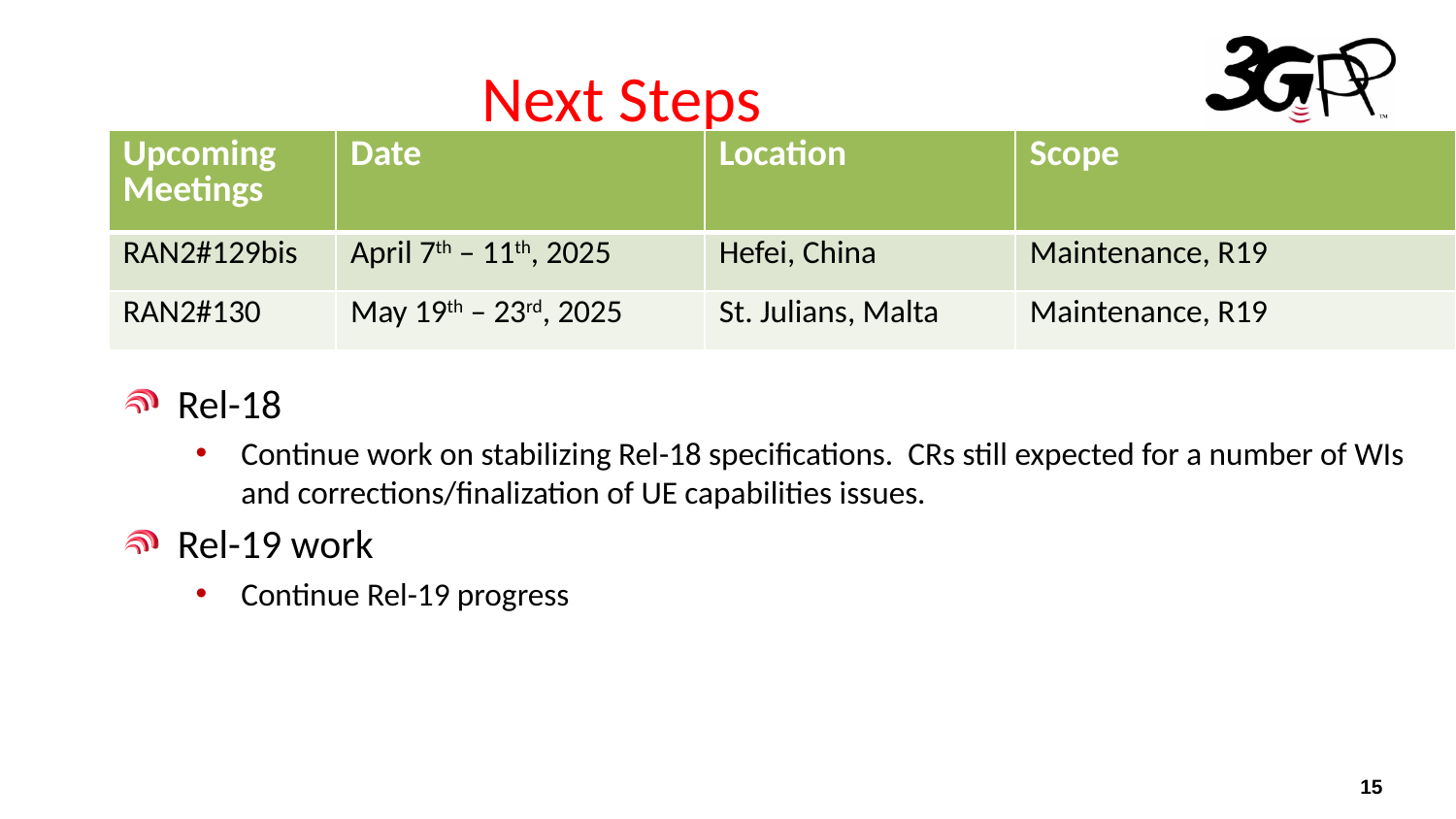

# Next Steps
| Upcoming Meetings | Date | Location | Scope |
| --- | --- | --- | --- |
| RAN2#129bis | April 7th – 11th, 2025 | Hefei, China | Maintenance, R19 |
| RAN2#130 | May 19th – 23rd, 2025 | St. Julians, Malta | Maintenance, R19 |
Rel-18
Continue work on stabilizing Rel-18 specifications.  CRs still expected for a number of WIs and corrections/finalization of UE capabilities issues.
Rel-19 work
Continue Rel-19 progress